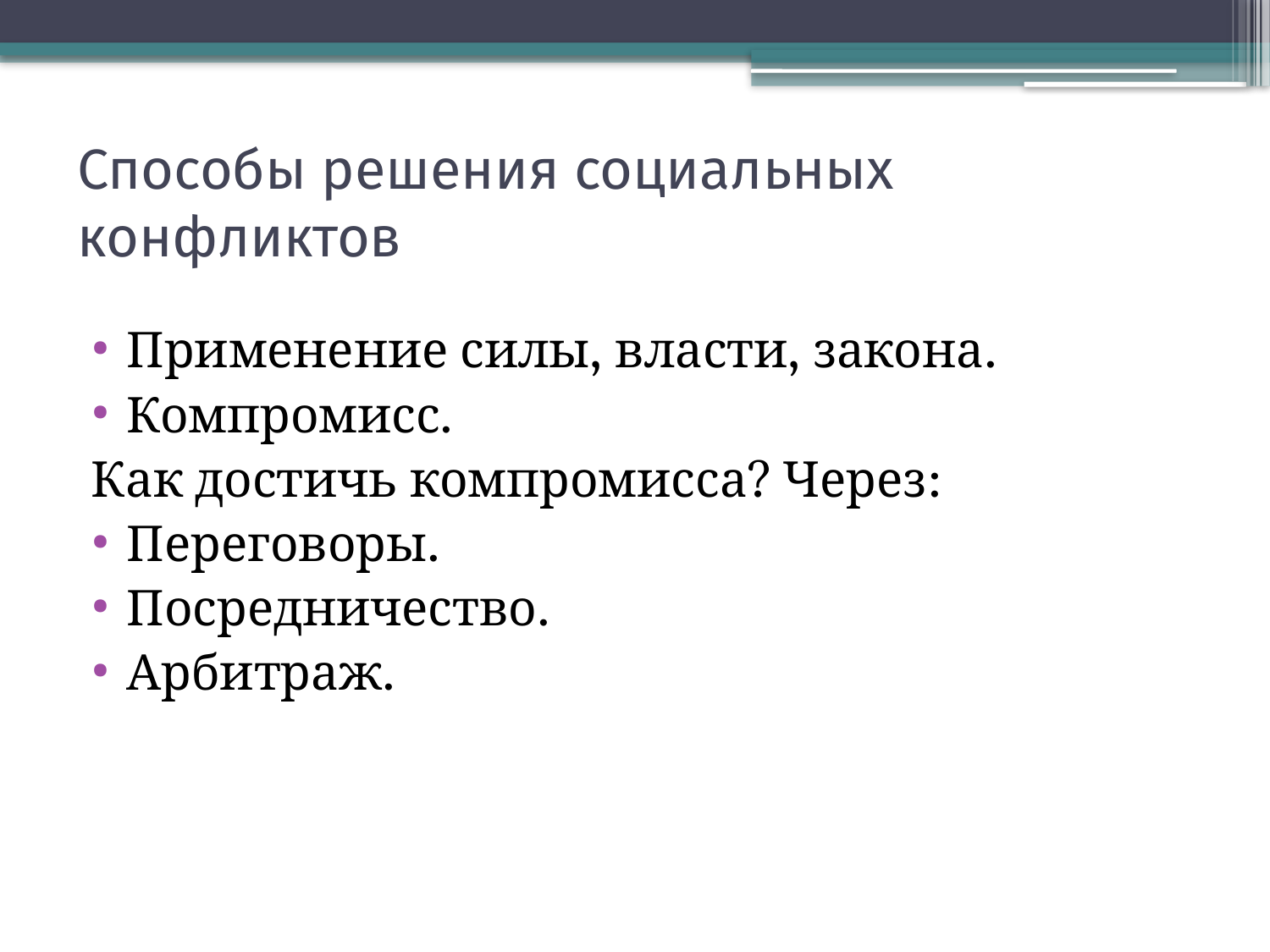

# Способы решения социальных конфликтов
Применение силы, власти, закона.
Компромисс.
Как достичь компромисса? Через:
Переговоры.
Посредничество.
Арбитраж.